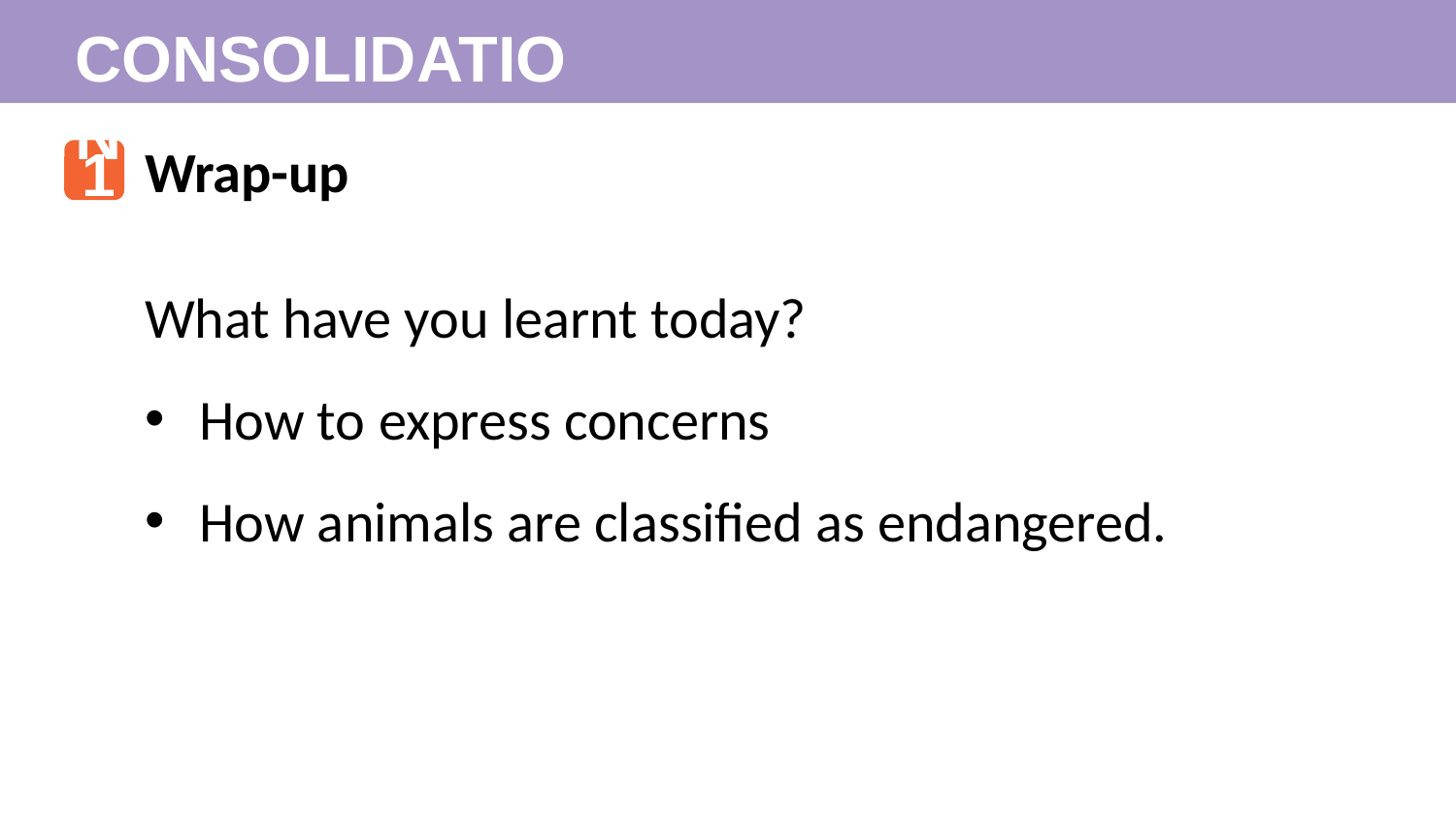

CONSOLIDATION
1
Wrap-up

What have you learnt today?
How to express concerns
How animals are classified as endangered.